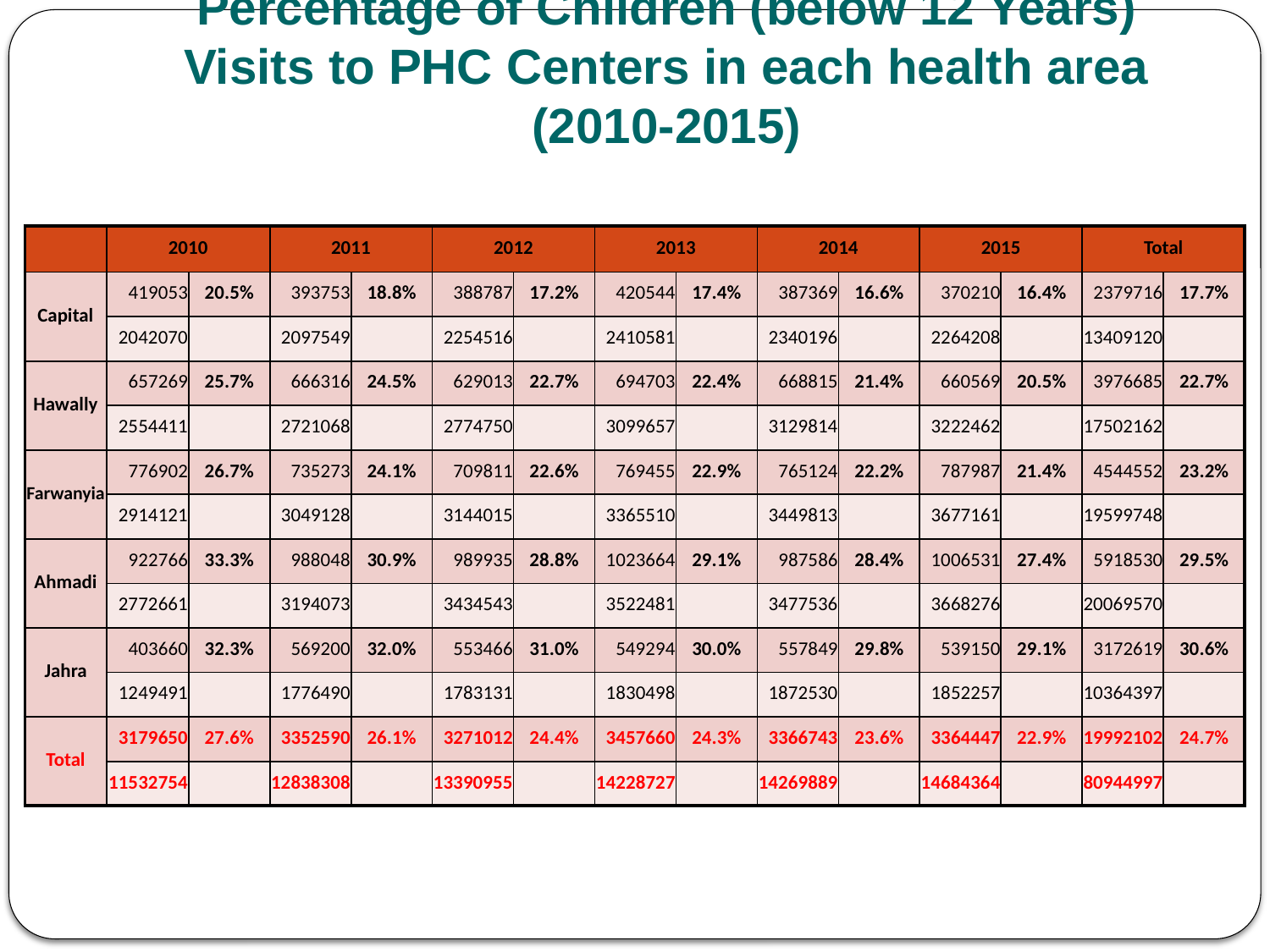

# Percentage of Children (below 12 Years) Visits to PHC Centers in each health area (2010-2015)
|  | 2010 |  | 2011 |  | 2012 |  | 2013 |  | 2014 |  | 2015 |  | Total |  |
| --- | --- | --- | --- | --- | --- | --- | --- | --- | --- | --- | --- | --- | --- | --- |
| Capital | 419053 | 20.5% | 393753 | 18.8% | 388787 | 17.2% | 420544 | 17.4% | 387369 | 16.6% | 370210 | 16.4% | 2379716 | 17.7% |
|  | 2042070 |  | 2097549 |  | 2254516 |  | 2410581 |  | 2340196 |  | 2264208 |  | 13409120 |  |
| Hawally | 657269 | 25.7% | 666316 | 24.5% | 629013 | 22.7% | 694703 | 22.4% | 668815 | 21.4% | 660569 | 20.5% | 3976685 | 22.7% |
|  | 2554411 |  | 2721068 |  | 2774750 |  | 3099657 |  | 3129814 |  | 3222462 |  | 17502162 |  |
| Farwanyia | 776902 | 26.7% | 735273 | 24.1% | 709811 | 22.6% | 769455 | 22.9% | 765124 | 22.2% | 787987 | 21.4% | 4544552 | 23.2% |
|  | 2914121 |  | 3049128 |  | 3144015 |  | 3365510 |  | 3449813 |  | 3677161 |  | 19599748 |  |
| Ahmadi | 922766 | 33.3% | 988048 | 30.9% | 989935 | 28.8% | 1023664 | 29.1% | 987586 | 28.4% | 1006531 | 27.4% | 5918530 | 29.5% |
|  | 2772661 |  | 3194073 |  | 3434543 |  | 3522481 |  | 3477536 |  | 3668276 |  | 20069570 |  |
| Jahra | 403660 | 32.3% | 569200 | 32.0% | 553466 | 31.0% | 549294 | 30.0% | 557849 | 29.8% | 539150 | 29.1% | 3172619 | 30.6% |
|  | 1249491 |  | 1776490 |  | 1783131 |  | 1830498 |  | 1872530 |  | 1852257 |  | 10364397 |  |
| Total | 3179650 | 27.6% | 3352590 | 26.1% | 3271012 | 24.4% | 3457660 | 24.3% | 3366743 | 23.6% | 3364447 | 22.9% | 19992102 | 24.7% |
|  | 11532754 |  | 12838308 |  | 13390955 |  | 14228727 |  | 14269889 |  | 14684364 |  | 80944997 |  |